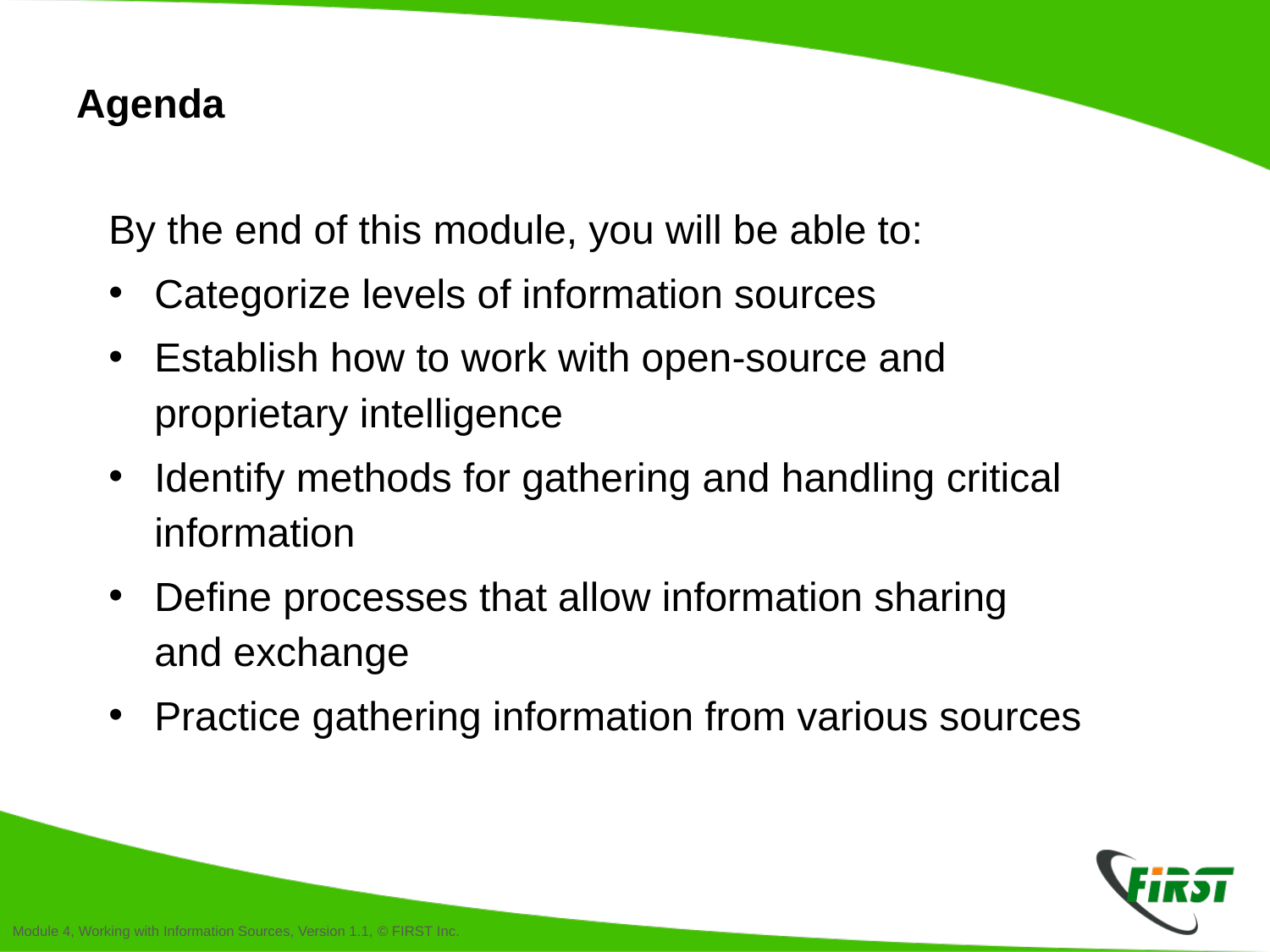

# Agenda
By the end of this module, you will be able to:
Categorize levels of information sources
Establish how to work with open-source and proprietary intelligence
Identify methods for gathering and handling critical information
Define processes that allow information sharing and exchange
Practice gathering information from various sources